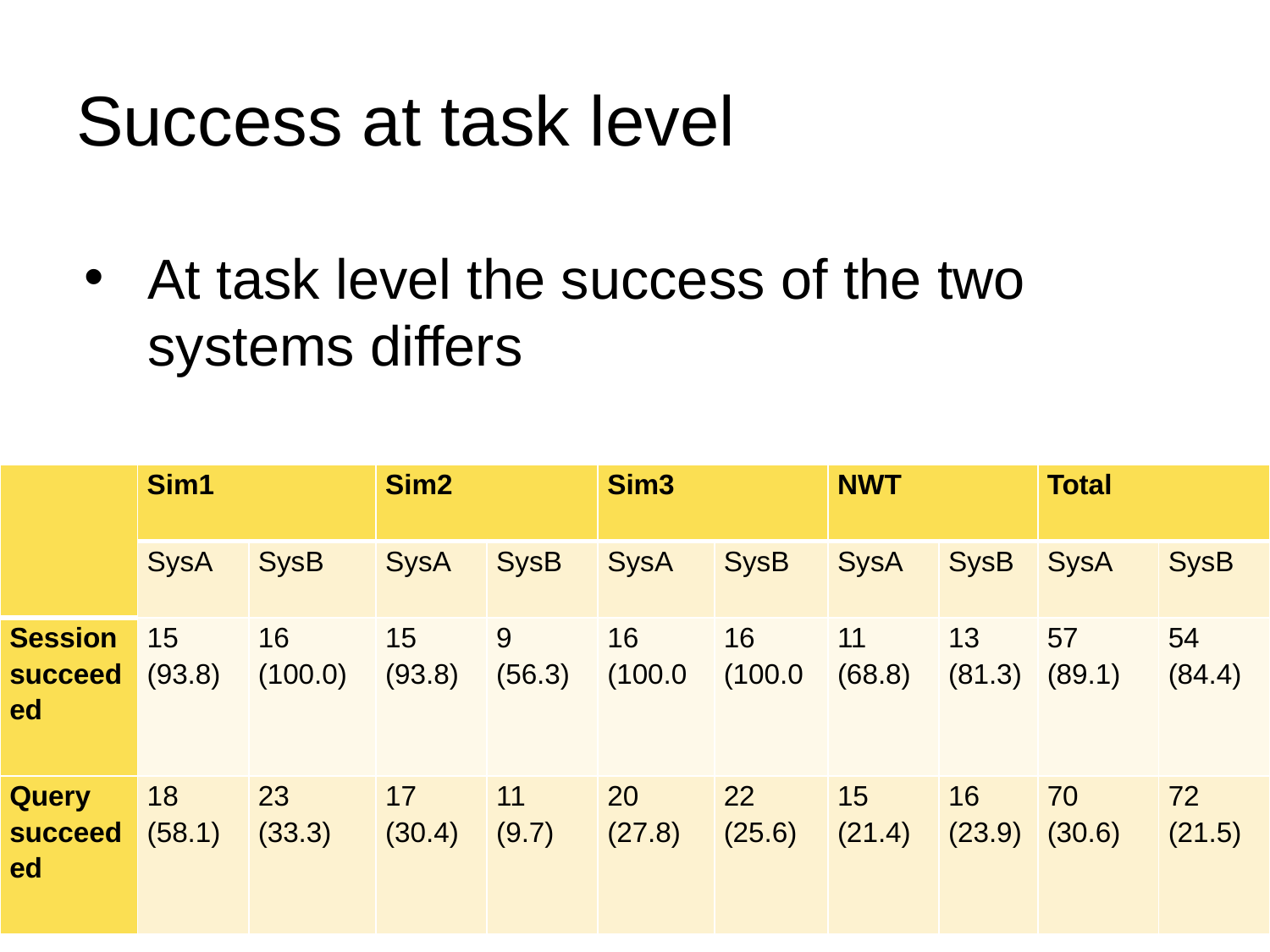

# Success at task level
At task level the success of the two systems differs

|  | Sim1 |  | Sim2 |  | Sim3 |  | NWT |  | Total |  |
| --- | --- | --- | --- | --- | --- | --- | --- | --- | --- | --- |
|  | SysA | SysB | SysA | SysB | SysA | SysB | SysA | SysB | SysA | SysB |
| Session succeeded | 15 (93.8) | 16 (100.0) | 15 (93.8) | 9 (56.3) | 16 (100.0 | 16 (100.0 | 11 (68.8) | 13 (81.3) | 57 (89.1) | 54 (84.4) |
| Query succeeded | 18 (58.1) | 23 (33.3) | 17 (30.4) | 11 (9.7) | 20 (27.8) | 22 (25.6) | 15 (21.4) | 16 (23.9) | 70 (30.6) | 72 (21.5) |